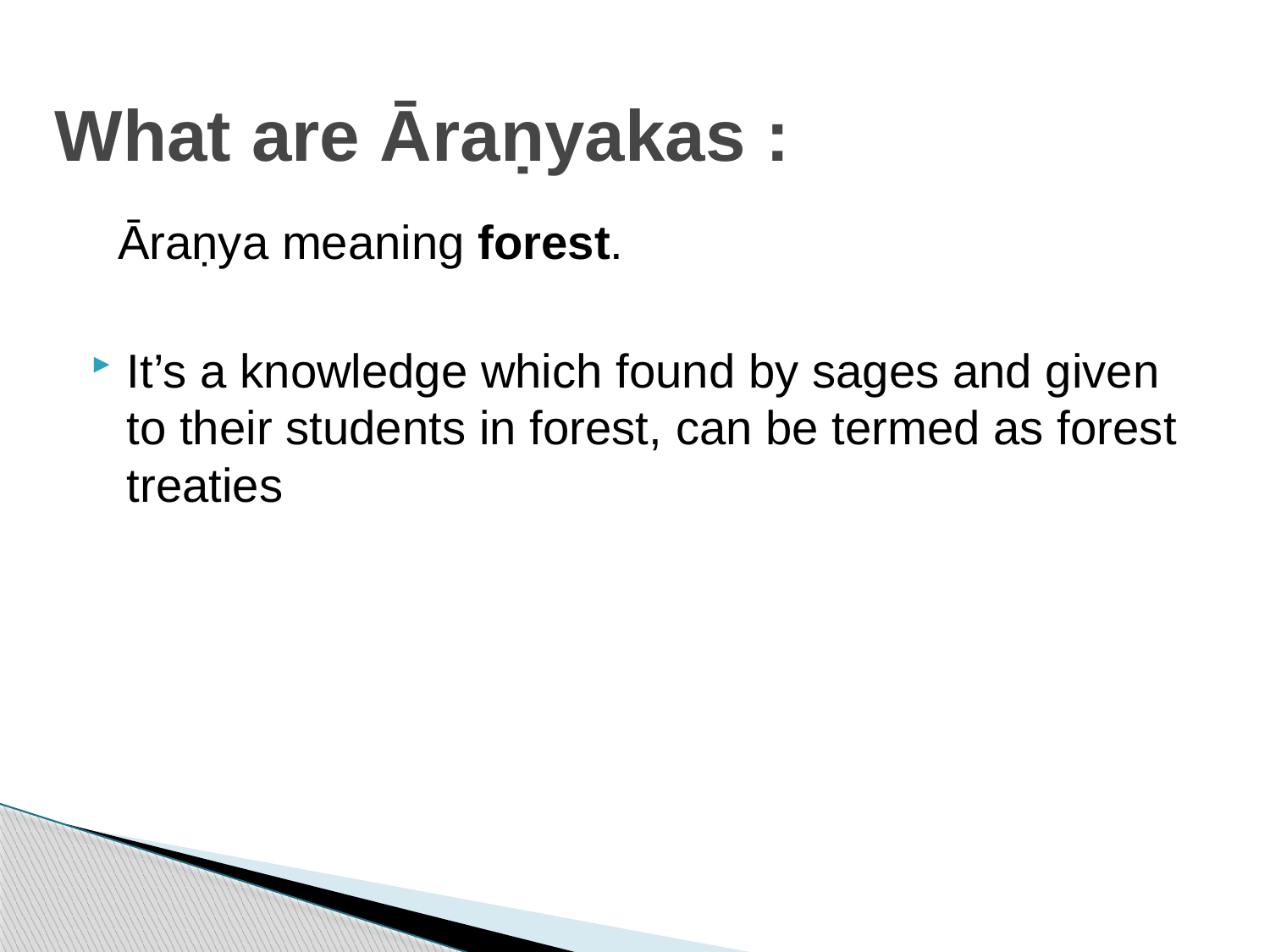

# What are Āraṇyakas :
  Āraṇya meaning forest.

It’s a knowledge which found by sages and given to their students in forest, can be termed as forest treaties